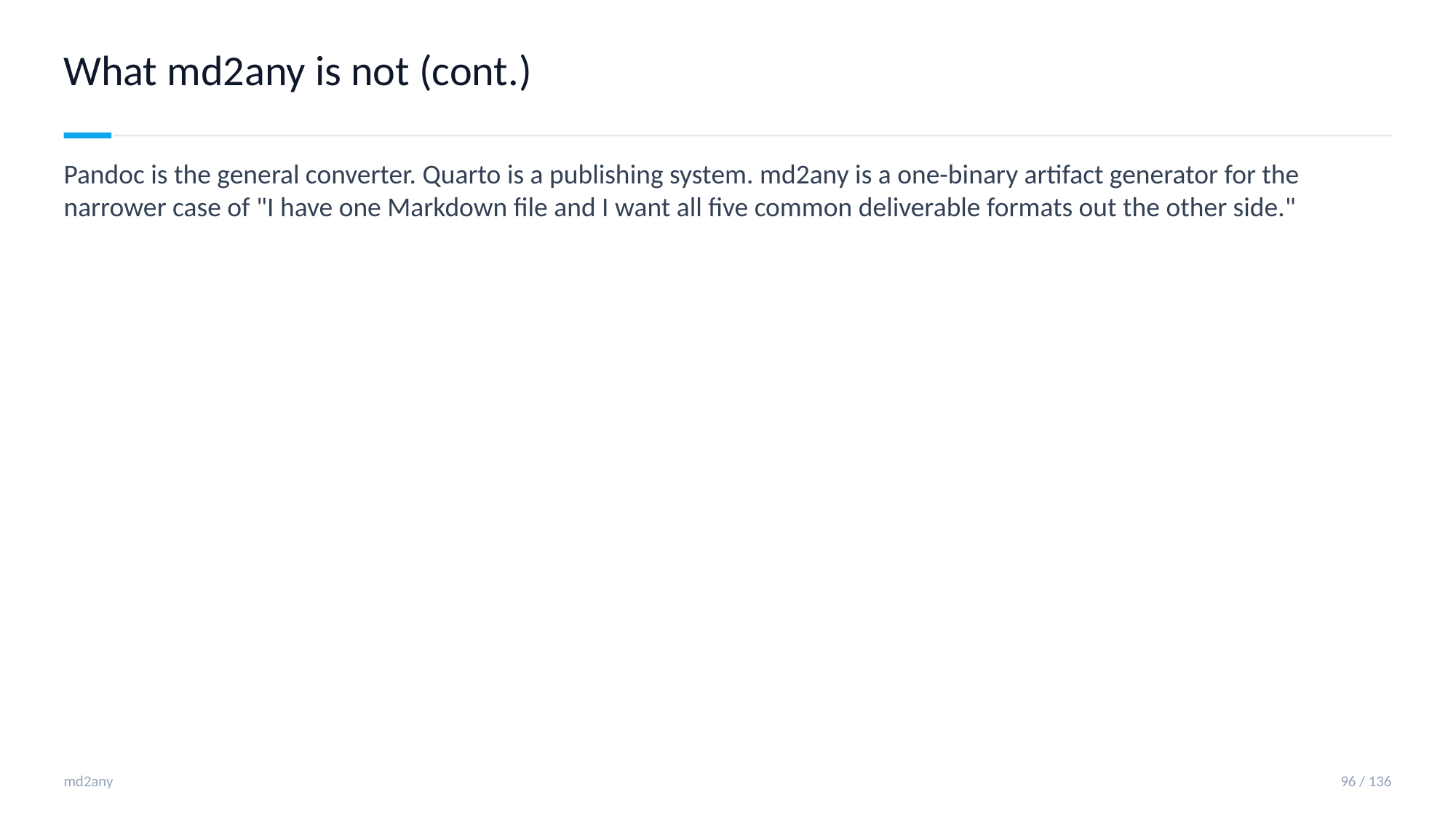

What md2any is not (cont.)

Pandoc is the general converter. Quarto is a publishing system. md2any is a one-binary artifact generator for the narrower case of "I have one Markdown file and I want all five common deliverable formats out the other side."
md2any
96 / 136